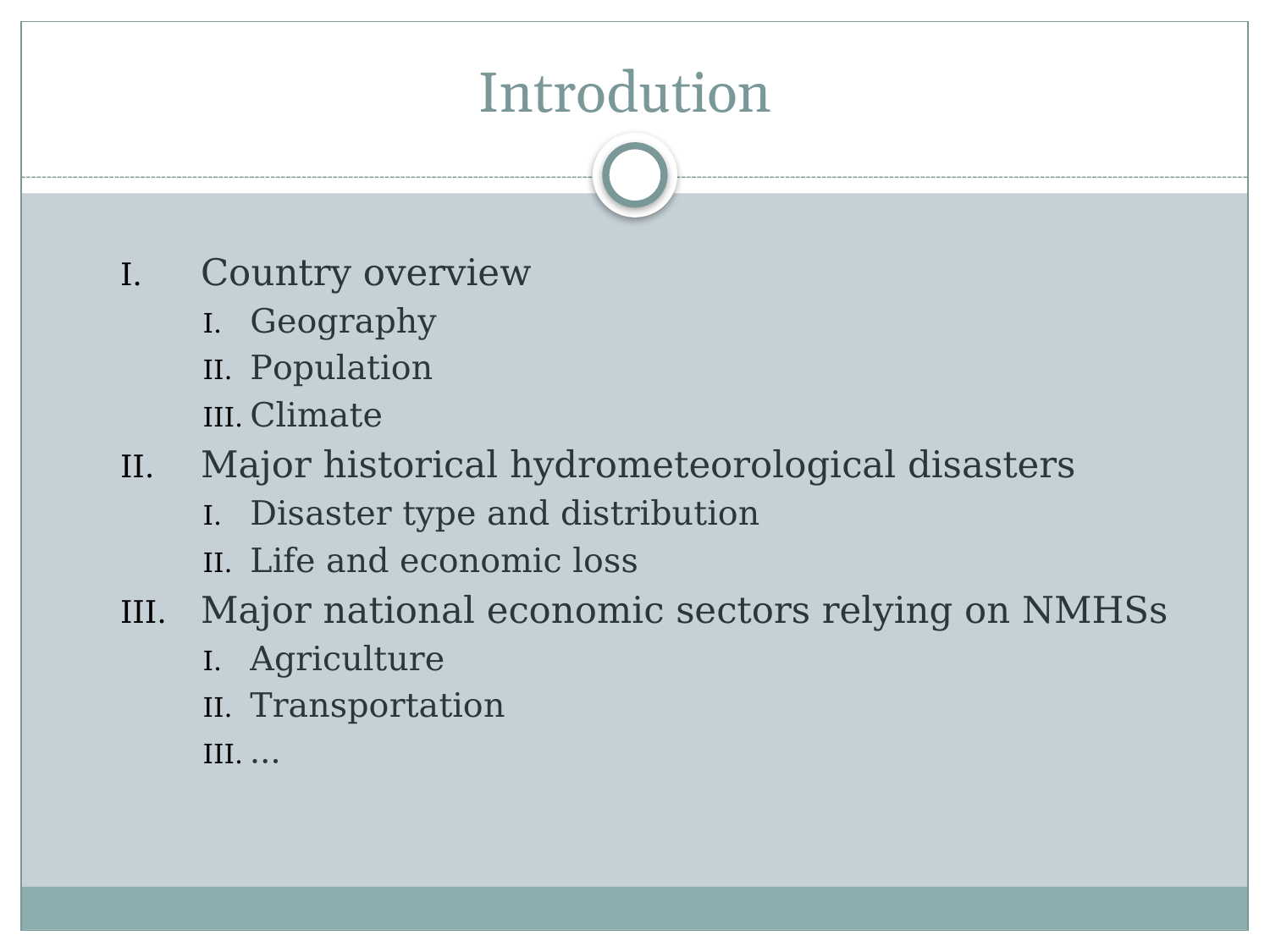

# Introdution
Country overview
Geography
Population
Climate
Major historical hydrometeorological disasters
Disaster type and distribution
Life and economic loss
Major national economic sectors relying on NMHSs
Agriculture
Transportation
…